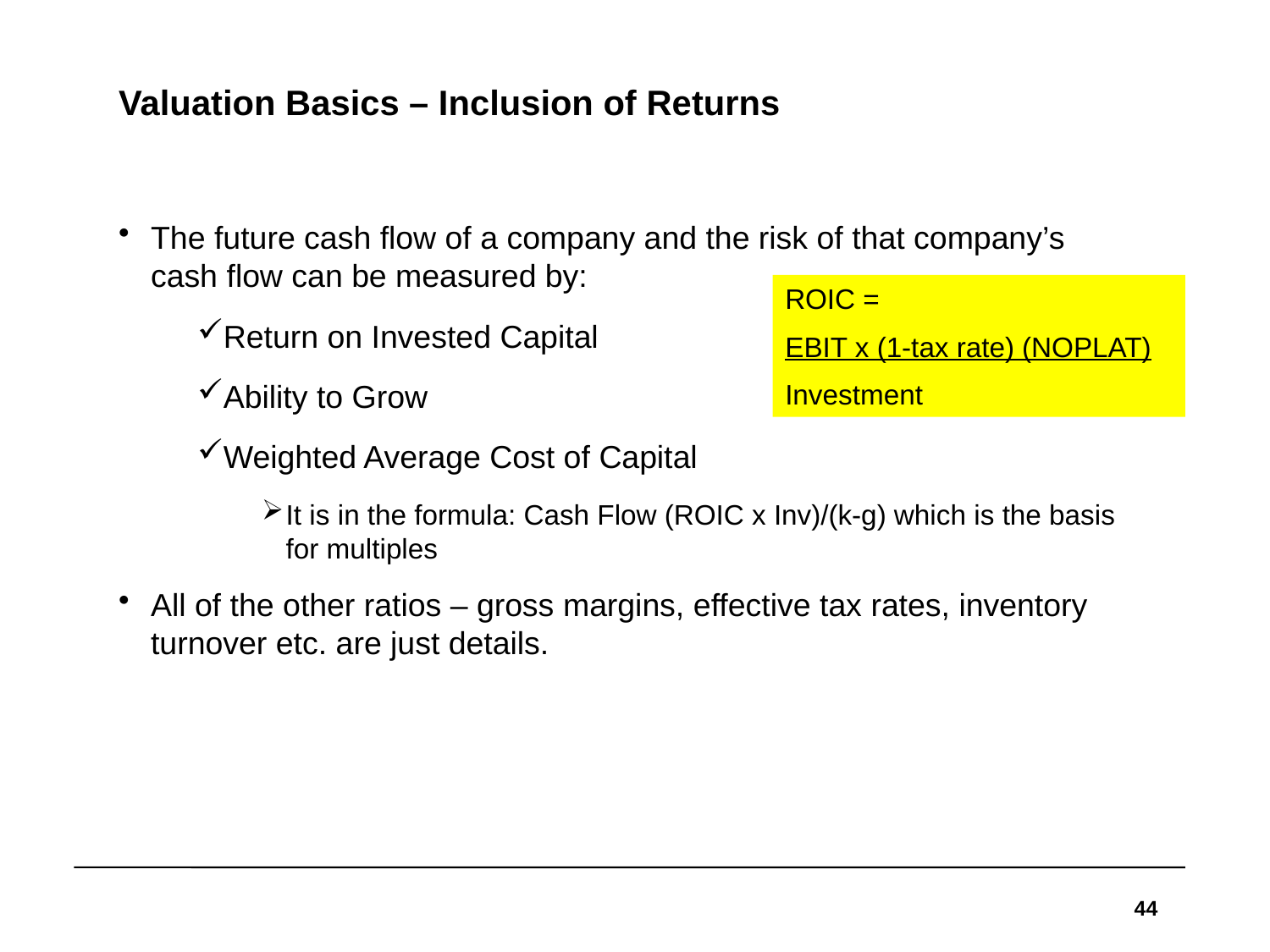

# Valuation Basics – Inclusion of Returns
The future cash flow of a company and the risk of that company’s cash flow can be measured by:
Return on Invested Capital
Ability to Grow
Weighted Average Cost of Capital
It is in the formula: Cash Flow (ROIC x Inv)/(k-g) which is the basis for multiples
All of the other ratios – gross margins, effective tax rates, inventory turnover etc. are just details.
ROIC =
EBIT x (1-tax rate) (NOPLAT)
Investment